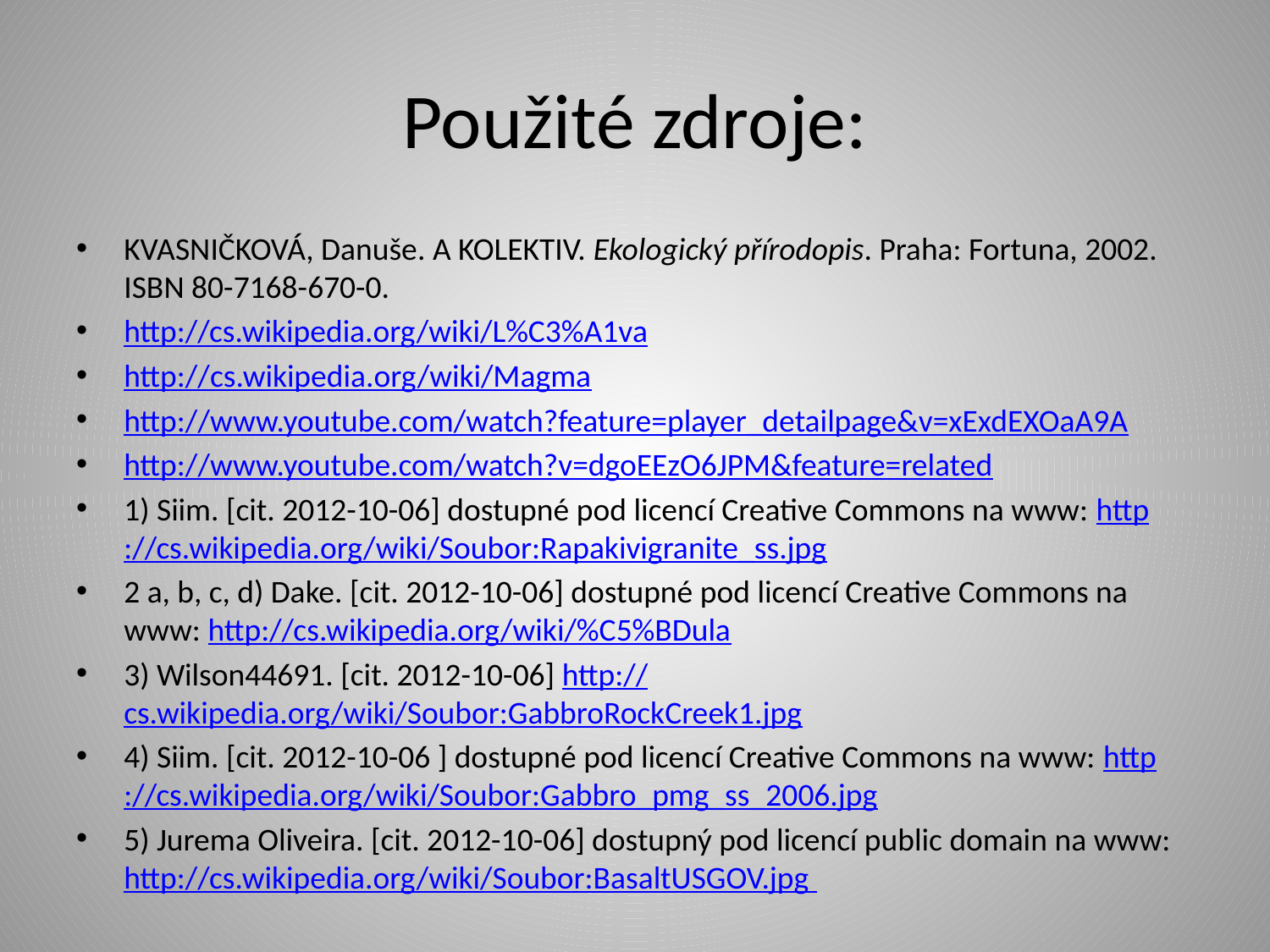

# Použité zdroje:
KVASNIČKOVÁ, Danuše. A KOLEKTIV. Ekologický přírodopis. Praha: Fortuna, 2002. ISBN 80-7168-670-0.
http://cs.wikipedia.org/wiki/L%C3%A1va
http://cs.wikipedia.org/wiki/Magma
http://www.youtube.com/watch?feature=player_detailpage&v=xExdEXOaA9A
http://www.youtube.com/watch?v=dgoEEzO6JPM&feature=related
1) Siim. [cit. 2012-10-06] dostupné pod licencí Creative Commons na www: http://cs.wikipedia.org/wiki/Soubor:Rapakivigranite_ss.jpg
2 a, b, c, d) Dake. [cit. 2012-10-06] dostupné pod licencí Creative Commons na www: http://cs.wikipedia.org/wiki/%C5%BDula
3) Wilson44691. [cit. 2012-10-06] http://cs.wikipedia.org/wiki/Soubor:GabbroRockCreek1.jpg
4) Siim. [cit. 2012-10-06 ] dostupné pod licencí Creative Commons na www: http://cs.wikipedia.org/wiki/Soubor:Gabbro_pmg_ss_2006.jpg
5) Jurema Oliveira. [cit. 2012-10-06] dostupný pod licencí public domain na www:  http://cs.wikipedia.org/wiki/Soubor:BasaltUSGOV.jpg